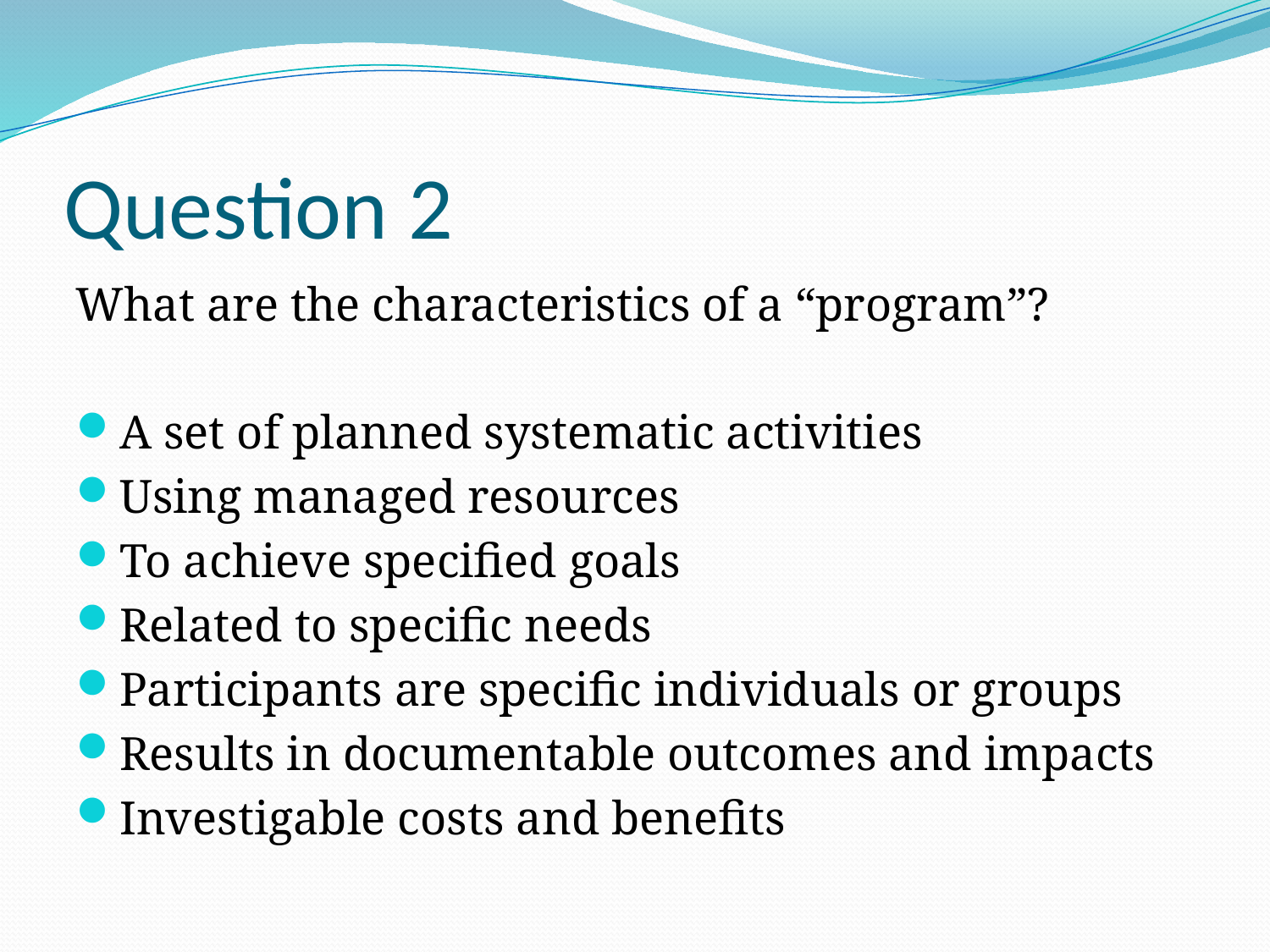

# Question 2
What are the characteristics of a “program”?

A set of planned systematic activities
Using managed resources
To achieve specified goals
Related to specific needs
Participants are specific individuals or groups
Results in documentable outcomes and impacts
Investigable costs and benefits